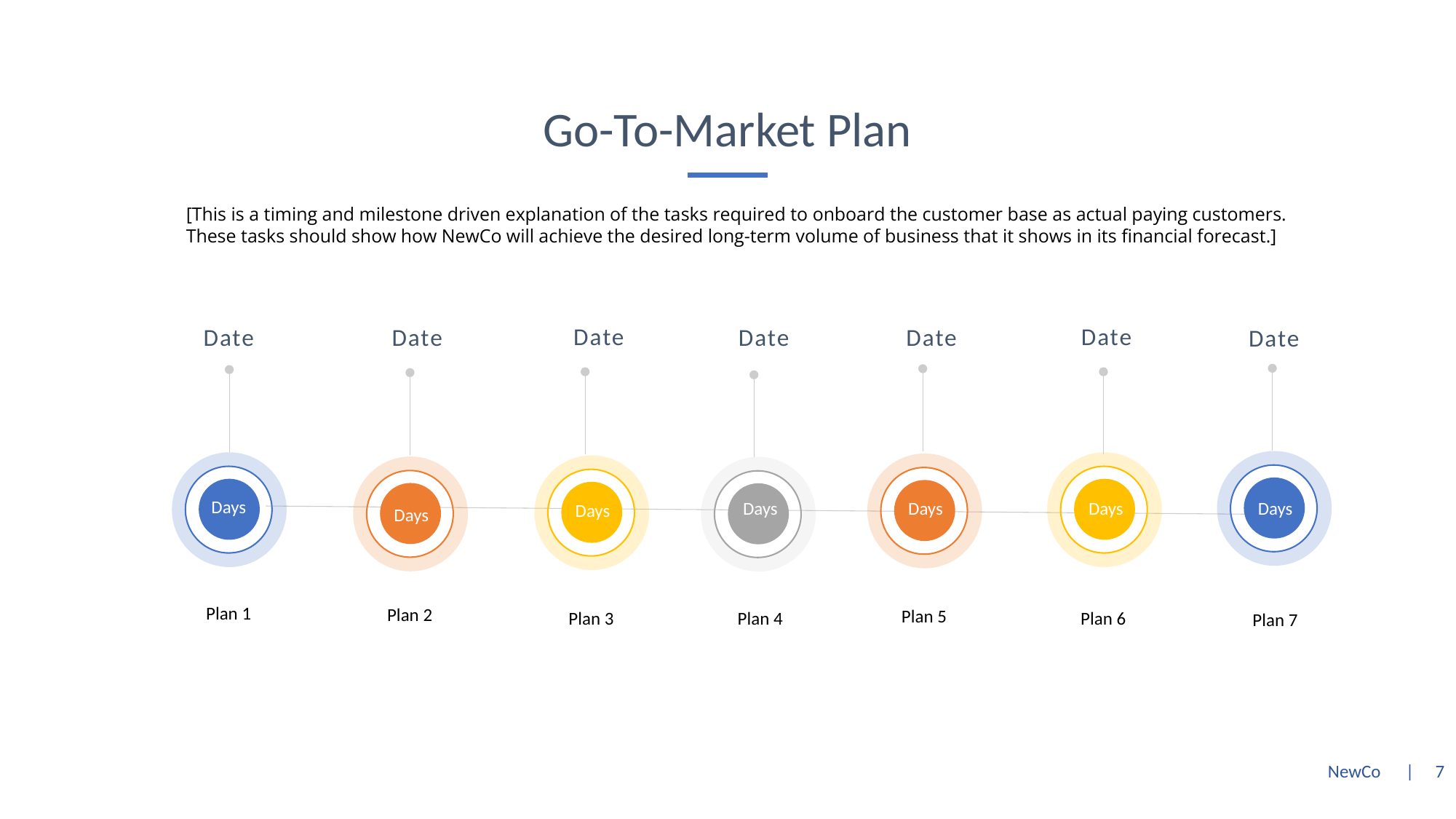

Go-To-Market Plan
[This is a timing and milestone driven explanation of the tasks required to onboard the customer base as actual paying customers. These tasks should show how NewCo will achieve the desired long-term volume of business that it shows in its financial forecast.]
Date
Date
Date
Date
Date
Date
Date

Days

Days

Days

Days

Days

Days

Days
Plan 1
Plan 2
Plan 5
Plan 3
Plan 4
Plan 6
Plan 7
NewCo      |     7